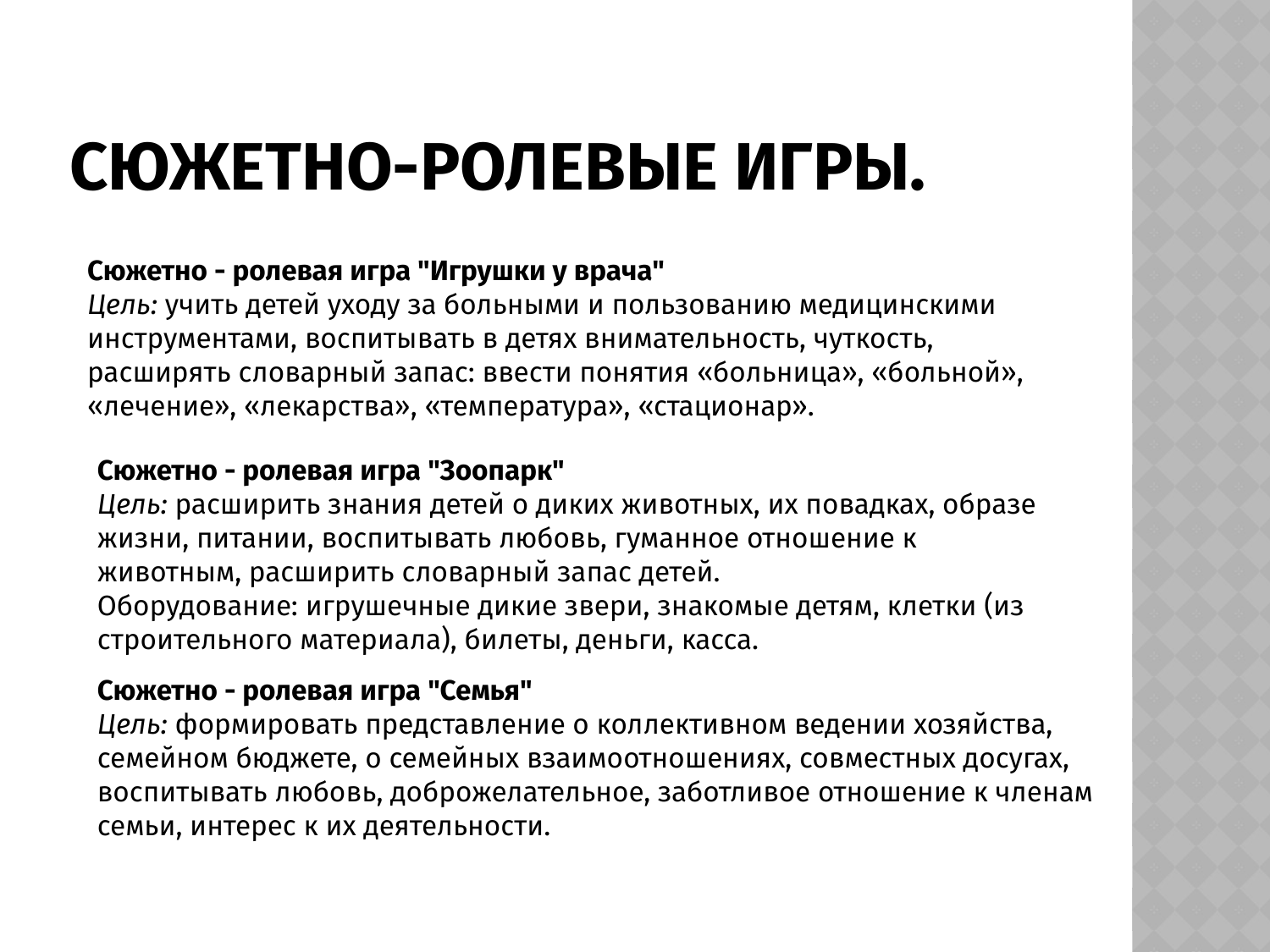

# Сюжетно-ролевые игры.
Сюжетно - ролевая игра "Игрушки у врача"
Цель: учить детей уходу за больными и пользованию медицинскими инструментами, воспитывать в детях внимательность, чуткость, расширять словарный запас: ввести понятия «больница», «больной», «лечение», «лекарства», «температура», «стационар».
Сюжетно - ролевая игра "Зоопарк"
Цель: расширить знания детей о диких животных, их повадках, образе жизни, питании, воспитывать любовь, гуманное отношение к животным, расширить словарный запас детей.
Оборудование: игрушечные дикие звери, знакомые детям, клетки (из строительного материала), билеты, деньги, касса.
Сюжетно - ролевая игра "Семья"
Цель: формировать представление о коллективном ведении хозяйства, семейном бюджете, о семейных взаимоотношениях, совместных досугах, воспитывать любовь, доброжелательное, заботливое отношение к членам семьи, интерес к их деятельности.